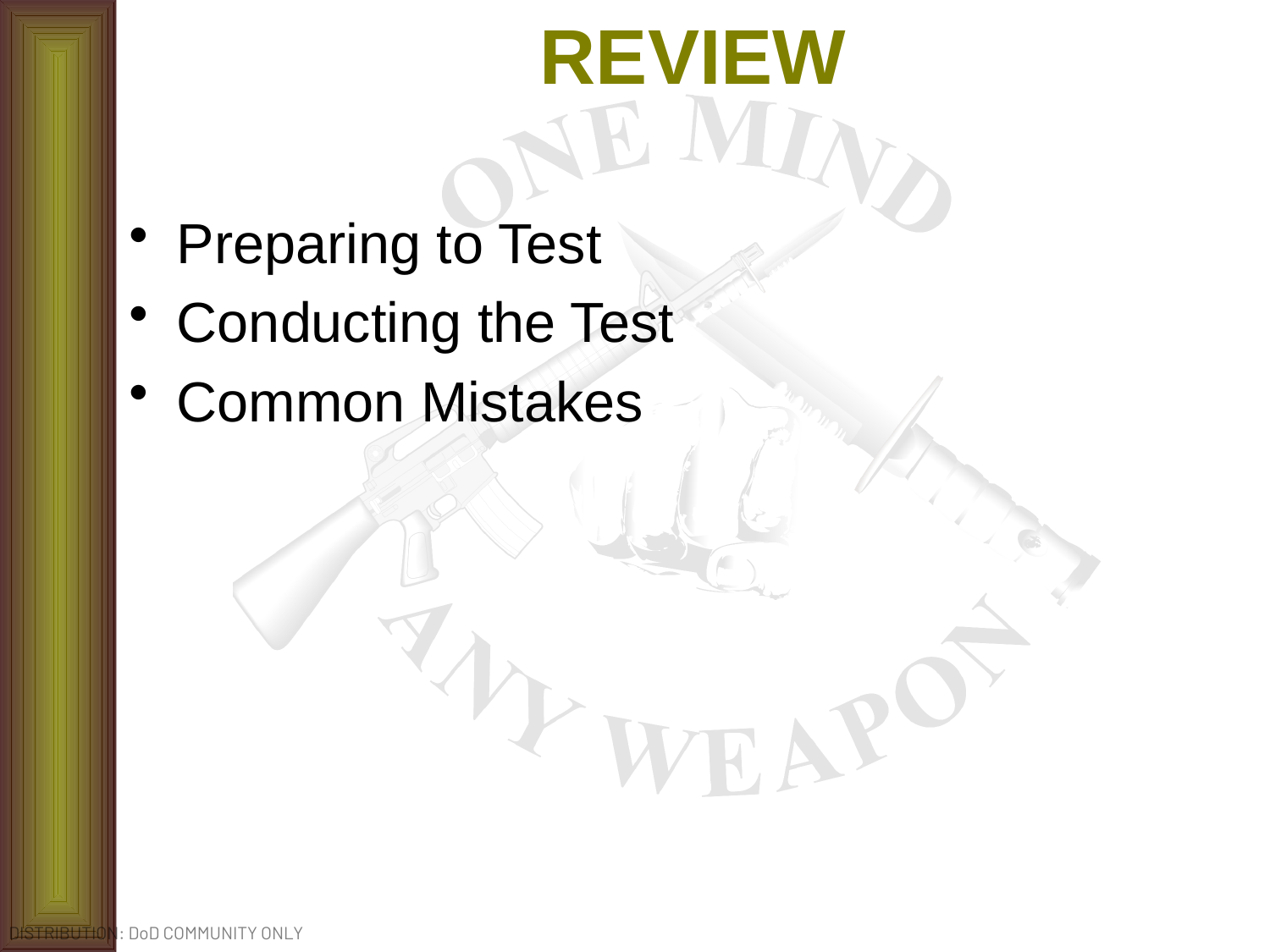

# REVIEW
Preparing to Test
Conducting the Test
Common Mistakes